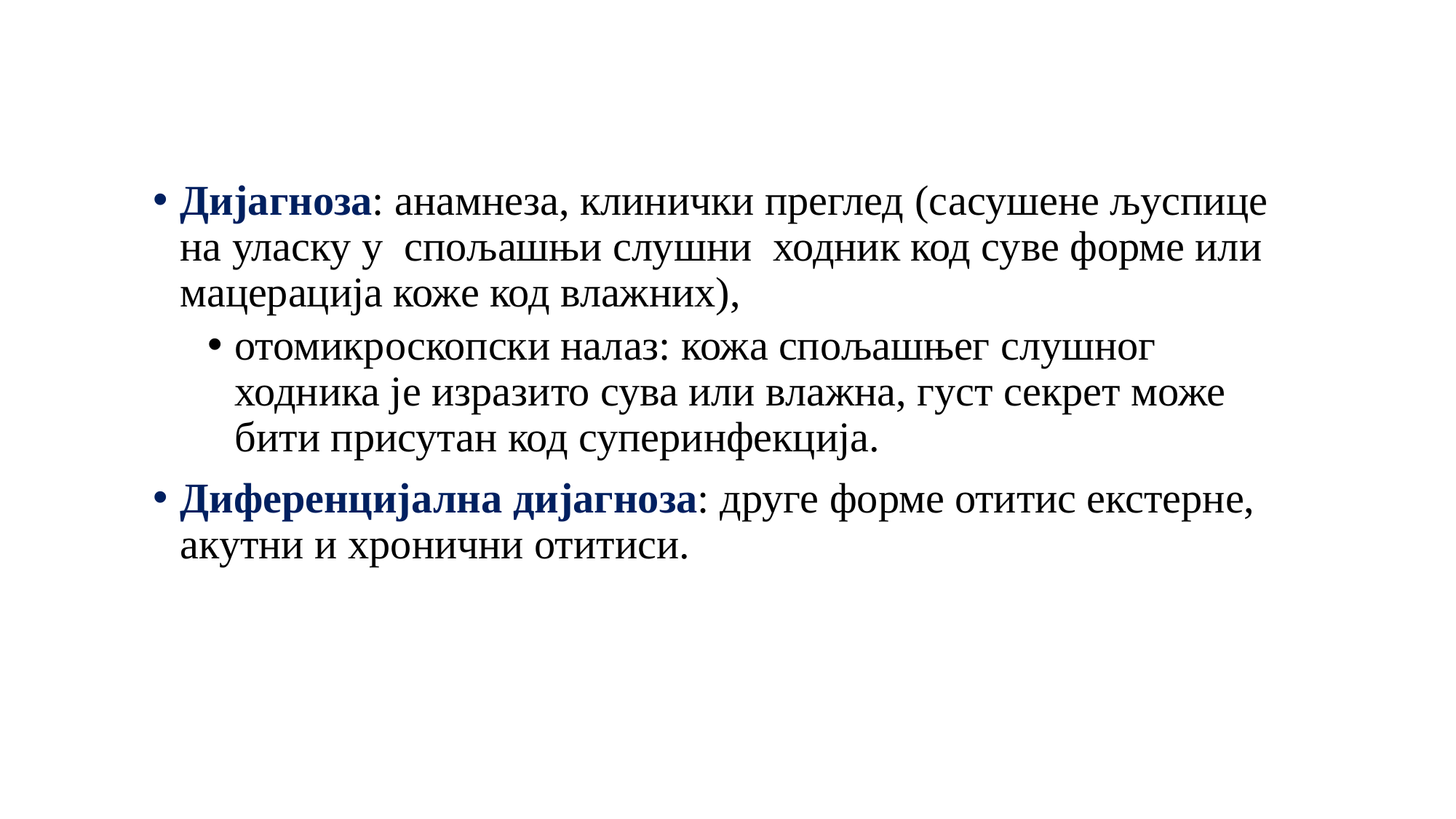

Дијагноза: анамнеза, клинички преглед (сасушене љуспице  на уласку у  спољашњи слушни  ходник код суве форме или мацерација коже код влажних),
отомикроскопски налаз: кожа спољашњег слушног ходника је изразито сува или влажна, густ секрет може бити присутан код суперинфекција.
Диференцијална дијагноза: друге форме отитис екстерне, акутни и хронични отитиси.